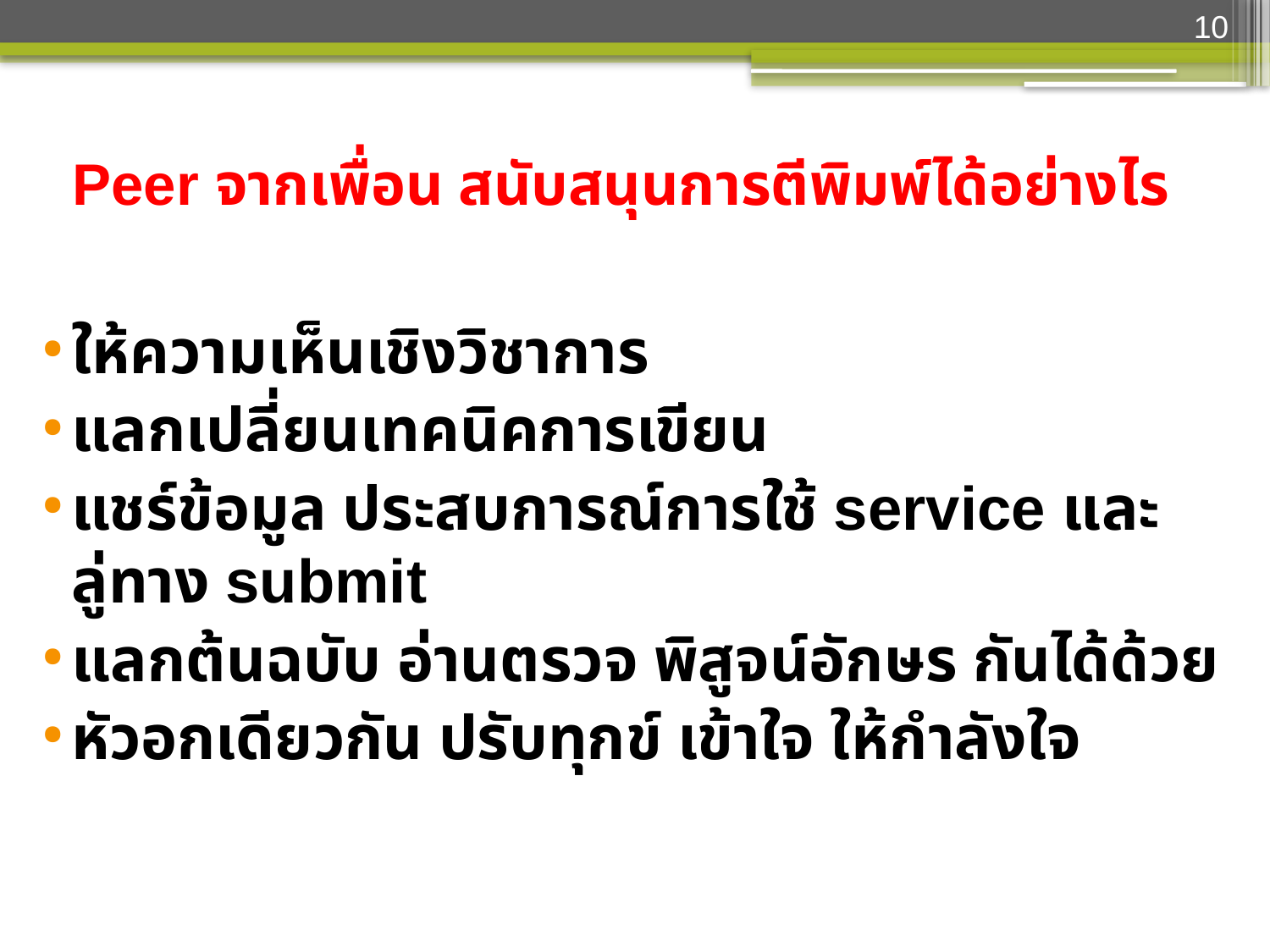

10
# Peer จากเพื่อน สนับสนุนการตีพิมพ์ได้อย่างไร
ให้ความเห็นเชิงวิชาการ
แลกเปลี่ยนเทคนิคการเขียน
แชร์ข้อมูล ประสบการณ์การใช้ service และ ลู่ทาง submit
แลกต้นฉบับ อ่านตรวจ พิสูจน์อักษร กันได้ด้วย
หัวอกเดียวกัน ปรับทุกข์ เข้าใจ ให้กำลังใจ